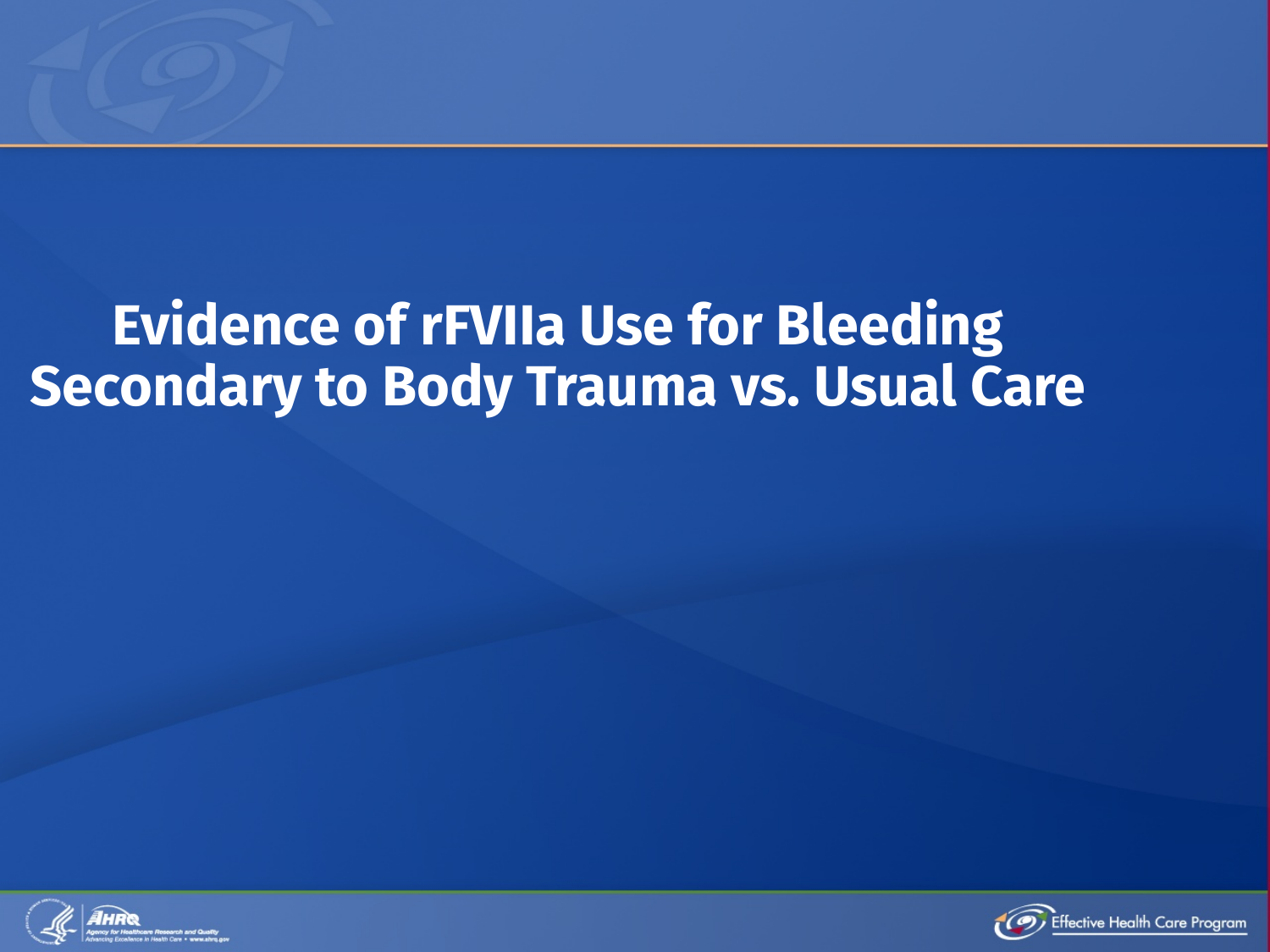

Evidence of rFVIIa Use for Bleeding Secondary to Body Trauma vs. Usual Care